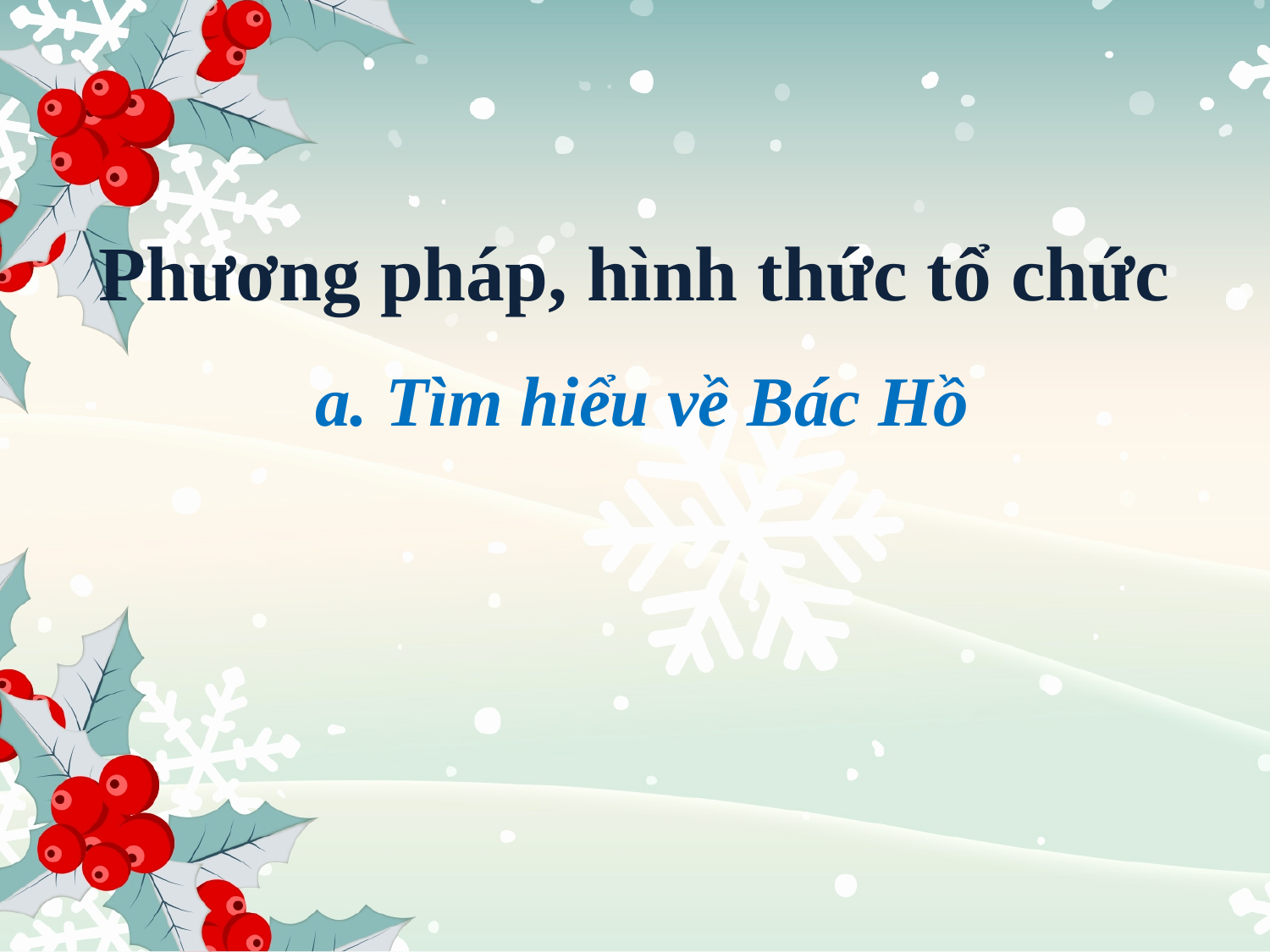

# Phương pháp, hình thức tổ chức
 a. Tìm hiểu về Bác Hồ